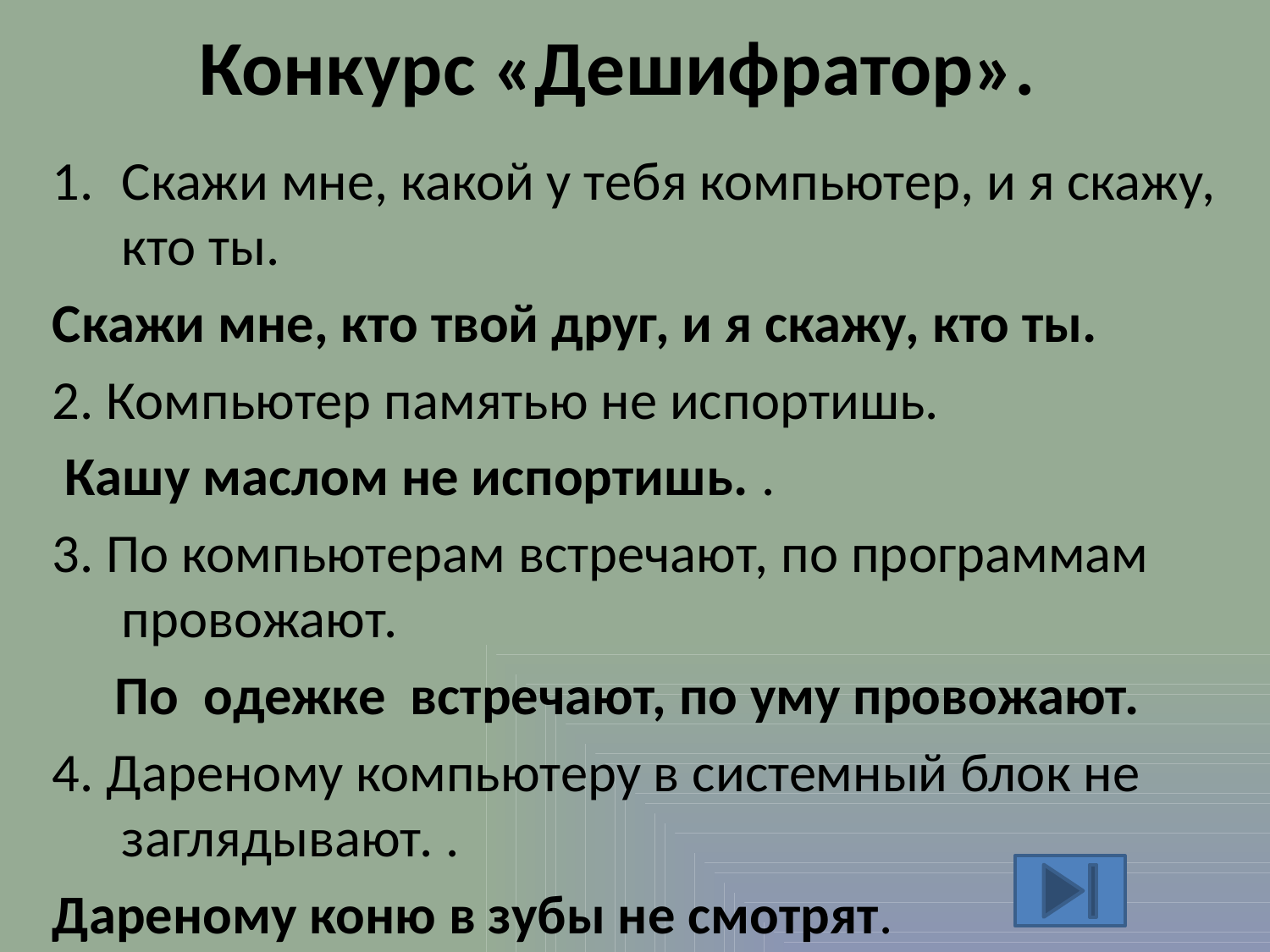

# Конкурс «Дешифратор».
Скажи мне, какой у тебя компьютер, и я скажу, кто ты.
Скажи мне, кто твой друг, и я скажу, кто ты.
2. Компьютер памятью не испортишь.
 Кашу маслом не испортишь. .
3. По компьютерам встречают, по программам провожают.
     По  одежке  встречают, по уму провожают.
4. Дареному компьютеру в системный блок не заглядывают. .
Дареному коню в зубы не смотрят.